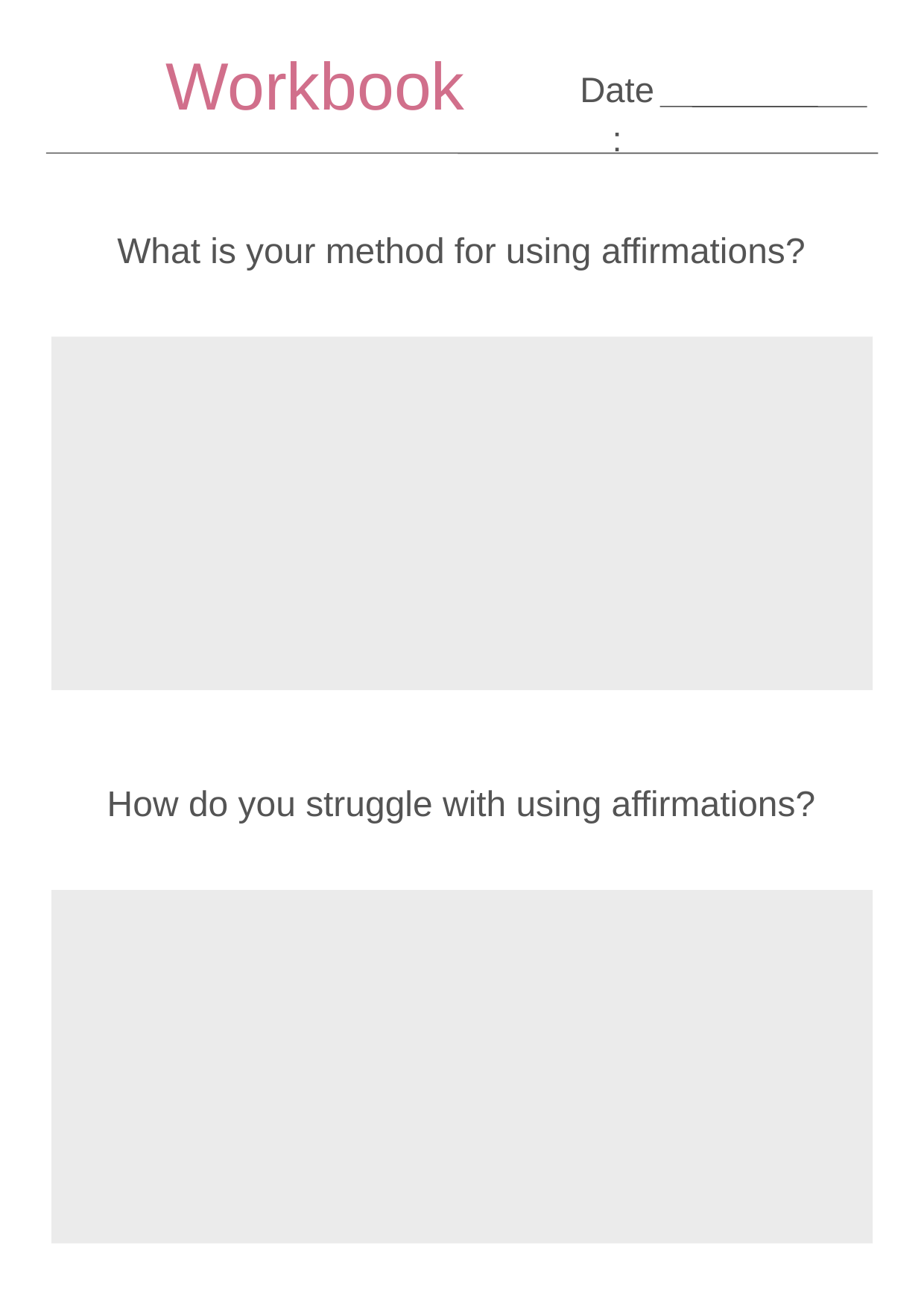

Workbook
Date:

What is your method for using affirmations?

How do you struggle with using affirmations?